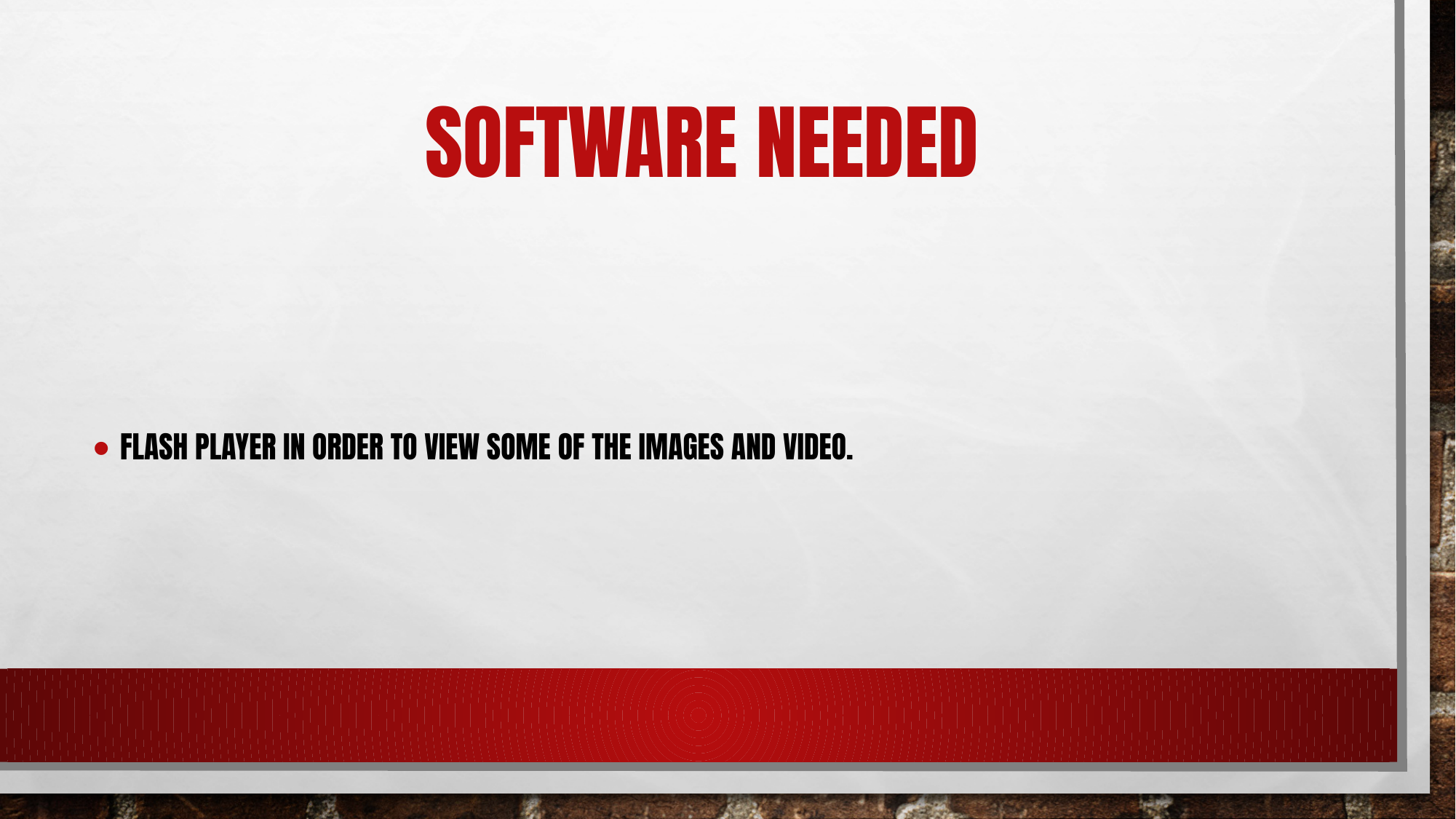

# Software needed
Flash player in order to view some of the images and video.